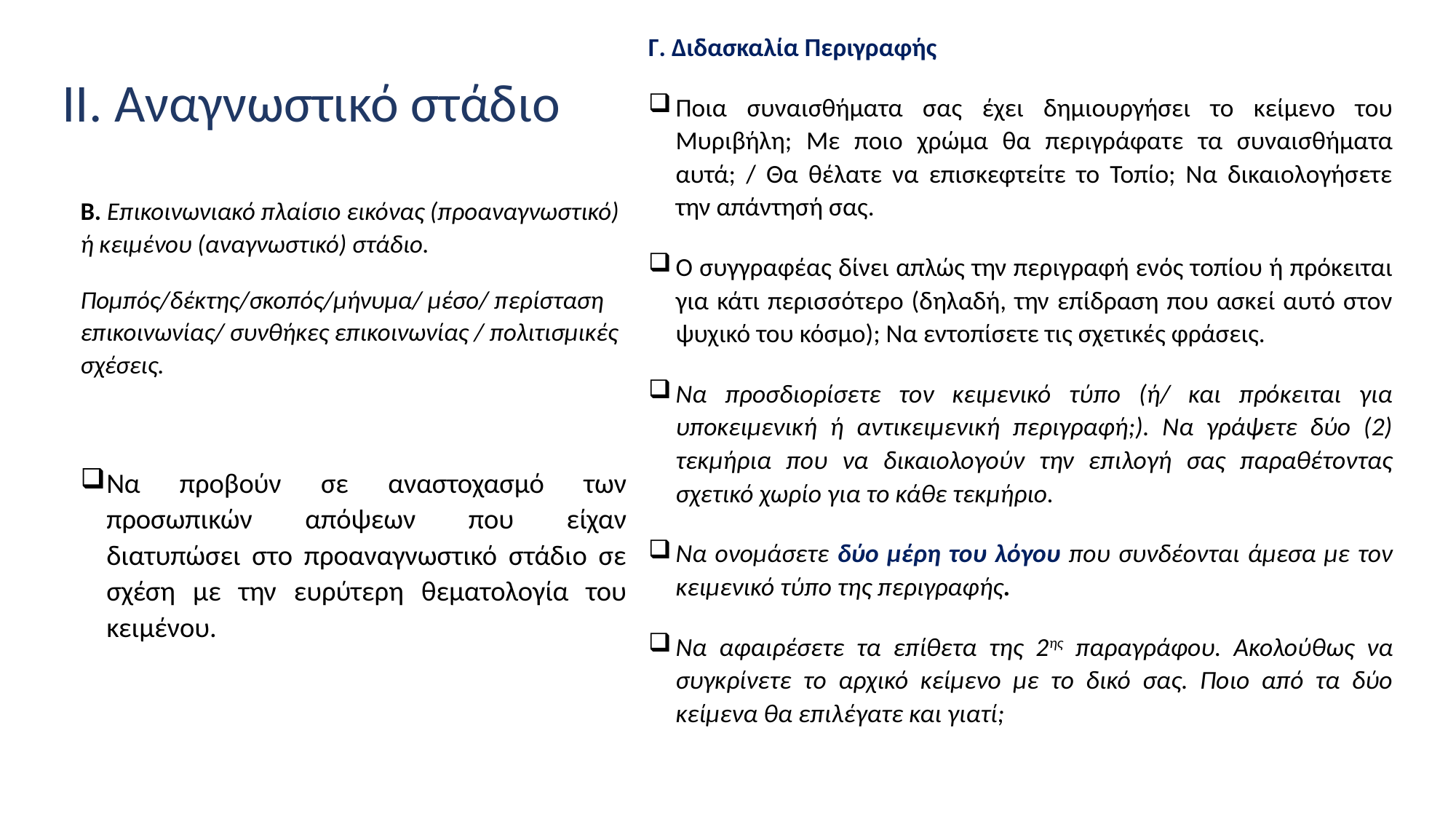

Γ. Διδασκαλία Περιγραφής
Ποια συναισθήματα σας έχει δημιουργήσει το κείμενο του Μυριβήλη; Με ποιο χρώμα θα περιγράφατε τα συναισθήματα αυτά; / Θα θέλατε να επισκεφτείτε το Τοπίο; Να δικαιολογήσετε την απάντησή σας.
Ο συγγραφέας δίνει απλώς την περιγραφή ενός τοπίου ή πρόκειται για κάτι περισσότερο (δηλαδή, την επίδραση που ασκεί αυτό στον ψυχικό του κόσμο); Να εντοπίσετε τις σχετικές φράσεις.
Να προσδιορίσετε τον κειμενικό τύπο (ή/ και πρόκειται για υποκειμενική ή αντικειμενική περιγραφή;). Να γράψετε δύο (2) τεκμήρια που να δικαιολογούν την επιλογή σας παραθέτοντας σχετικό χωρίο για το κάθε τεκμήριο.
Να ονομάσετε δύο μέρη του λόγου που συνδέονται άμεσα με τον κειμενικό τύπο της περιγραφής.
Να αφαιρέσετε τα επίθετα της 2ης παραγράφου. Ακολούθως να συγκρίνετε το αρχικό κείμενο με το δικό σας. Ποιο από τα δύο κείμενα θα επιλέγατε και γιατί;

# ΙΙ. Αναγνωστικό στάδιο
Β. Επικοινωνιακό πλαίσιο εικόνας (προαναγνωστικό) ή κειμένου (αναγνωστικό) στάδιο.
Πομπός/δέκτης/σκοπός/μήνυμα/ μέσο/ περίσταση επικοινωνίας/ συνθήκες επικοινωνίας / πολιτισμικές σχέσεις.

Να προβούν σε αναστοχασμό των προσωπικών απόψεων που είχαν διατυπώσει στο προαναγνωστικό στάδιο σε σχέση με την ευρύτερη θεματολογία του κειμένου.